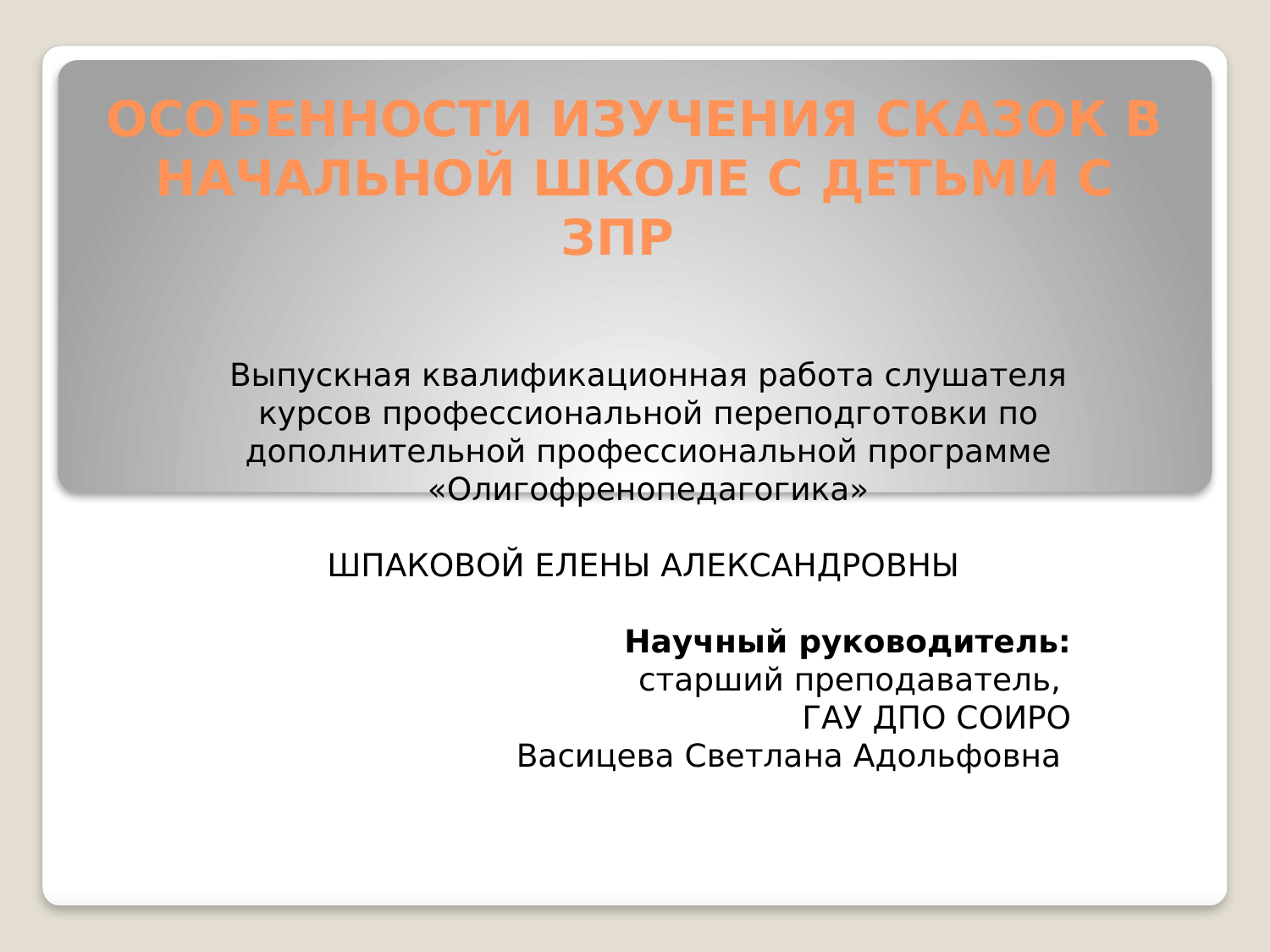

# ОСОБЕННОСТИ ИЗУЧЕНИЯ СКАЗОК В НАЧАЛЬНОЙ ШКОЛЕ С ДЕТЬМИ С ЗПР

Выпускная квалификационная работа слушателя курсов профессиональной переподготовки по дополнительной профессиональной программе «Олигофренопедагогика»

ШПАКОВОЙ ЕЛЕНЫ АЛЕКСАНДРОВНЫ

Научный руководитель:
старший преподаватель,
ГАУ ДПО СОИРО
Васицева Светлана Адольфовна